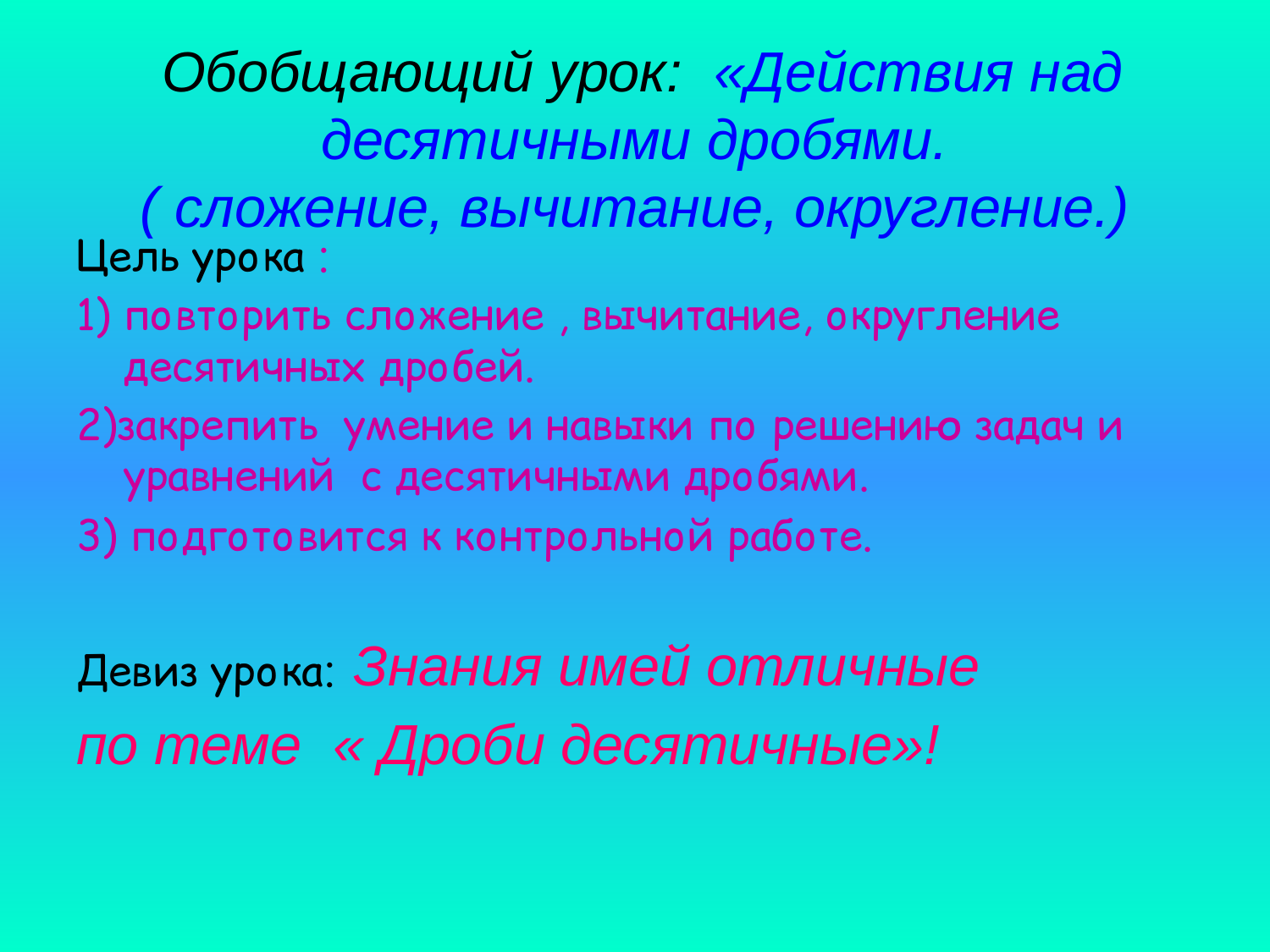

# Обобщающий урок:  «Действия над десятичными дробями. ( сложение, вычитание, округление.)
Цель урока :
1) повторить сложение , вычитание, округление  десятичных дробей.
2)закрепить  умение и навыки по решению задач и уравнений  с десятичными дробями.
3) подготовится к контрольной работе.

Девиз урока: Знания имей отличные
по теме  « Дроби десятичные»!